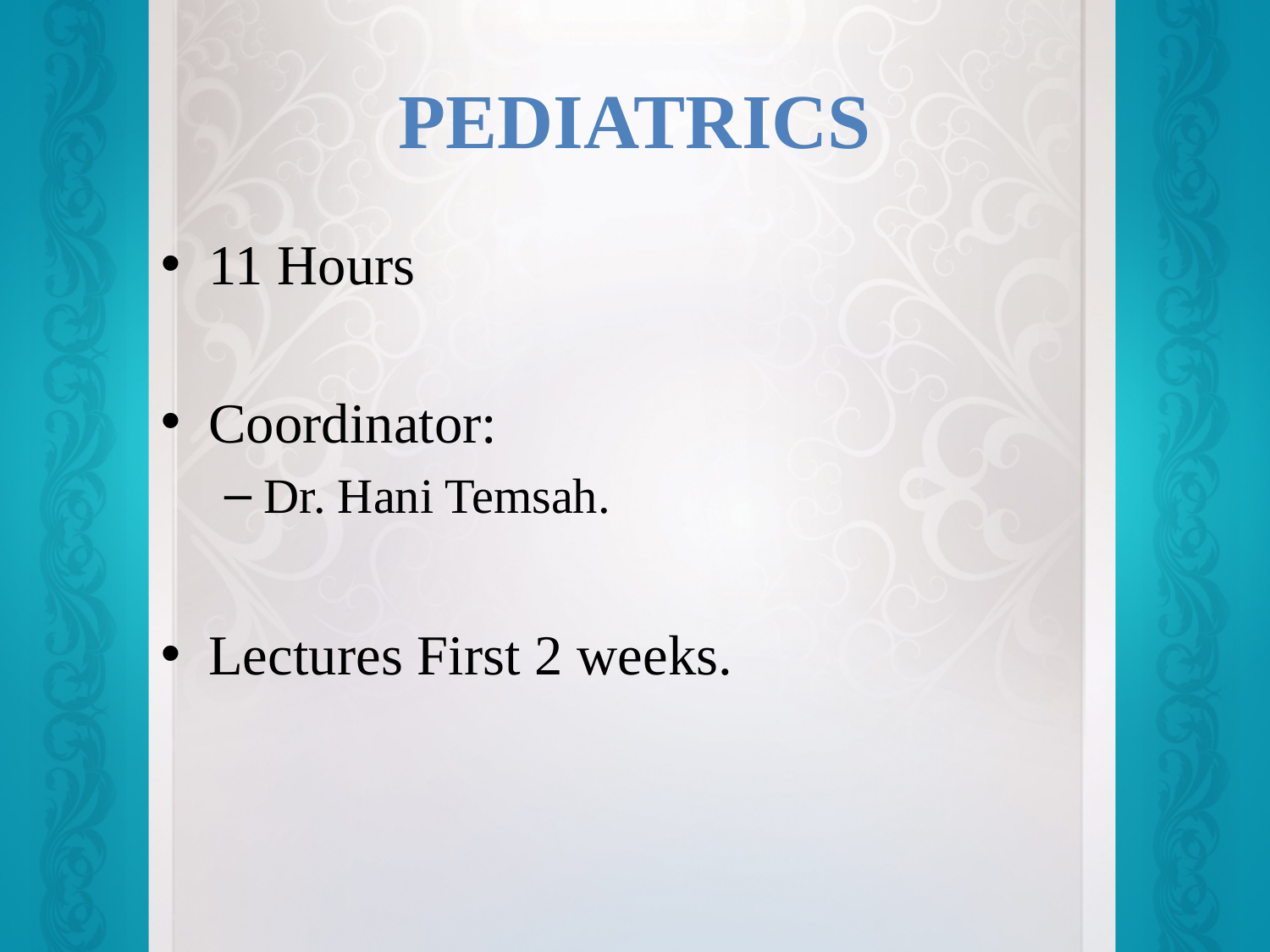

# Pediatrics
11 Hours

Coordinator:
Dr. Hani Temsah.

Lectures First 2 weeks.